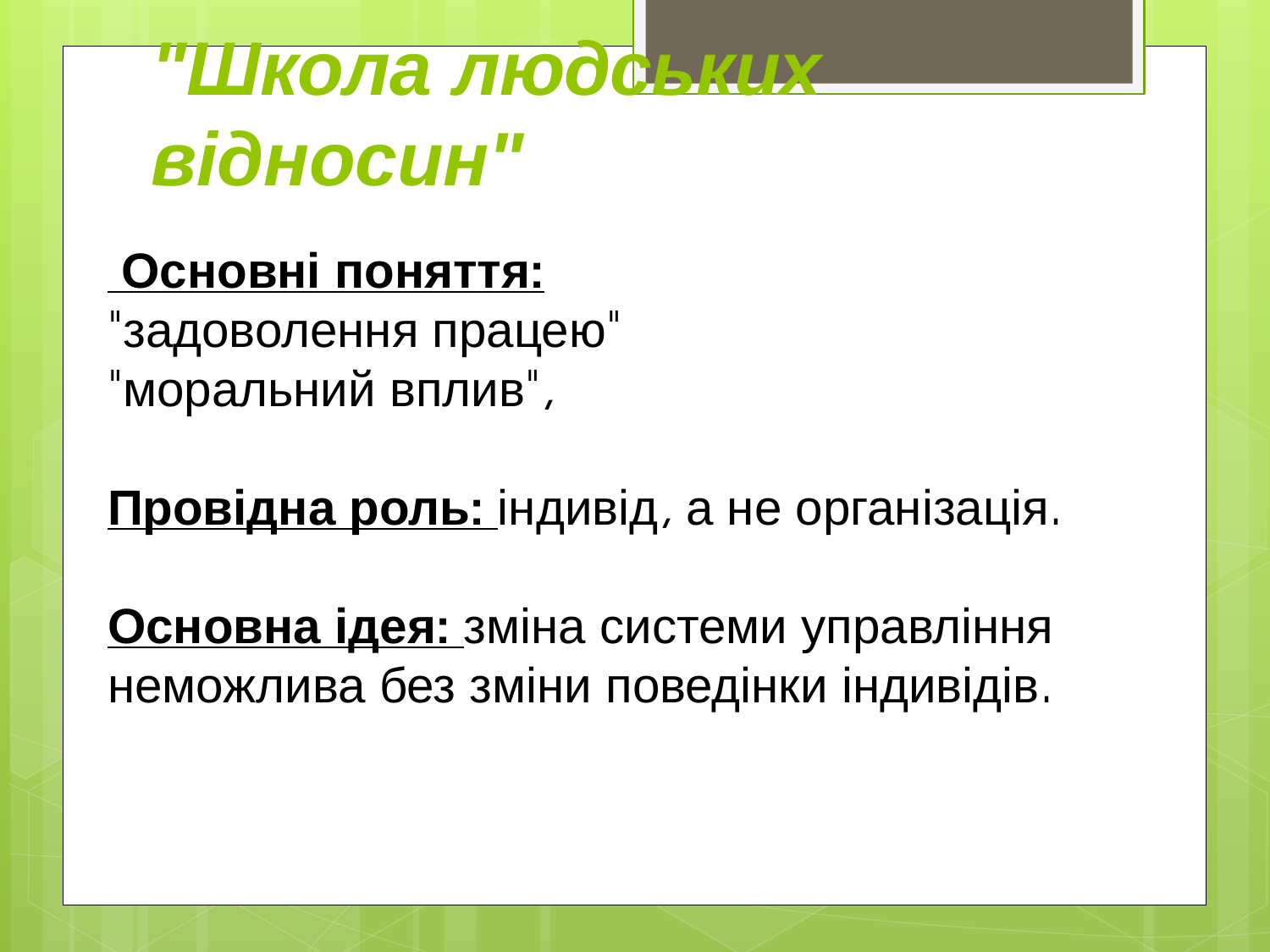

# "Школа людських відносин"
 Основні поняття:
"задоволення працею"
"моральний вплив",

Провідна роль: індивід, а не організація.

Основна ідея: зміна системи управління неможлива без зміни поведінки індивідів.